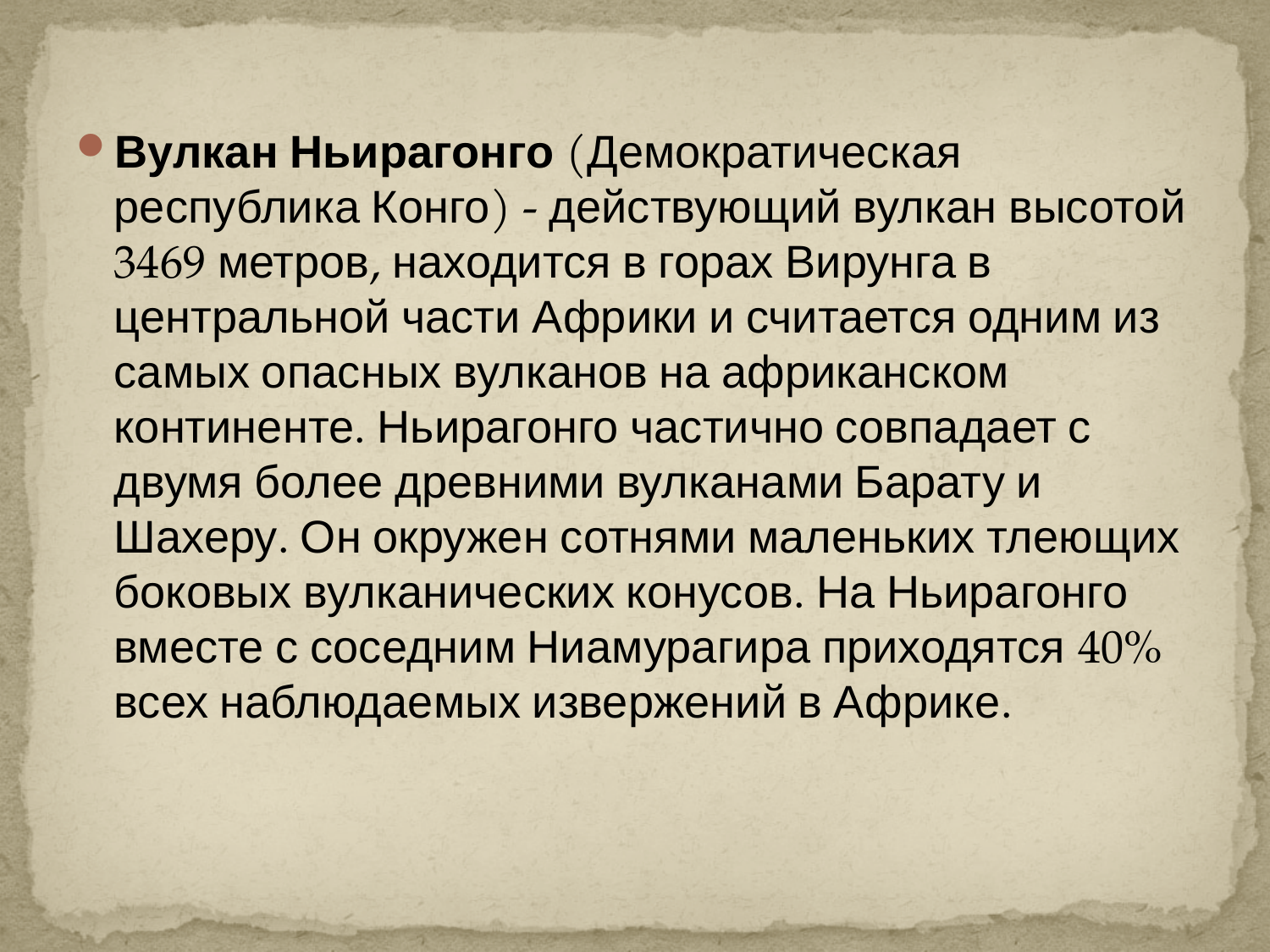

Вулкан Ньирагонго (Демократическая республика Конго) - действующий вулкан высотой 3469 метров, находится в горах Вирунга в центральной части Африки и считается одним из самых опасных вулканов на африканском континенте. Ньирагонго частично совпадает с двумя более древними вулканами Барату и Шахеру. Он окружен сотнями маленьких тлеющих боковых вулканических конусов. На Ньирагонго вместе с соседним Ниамурагира приходятся 40% всех наблюдаемых извержений в Африке.